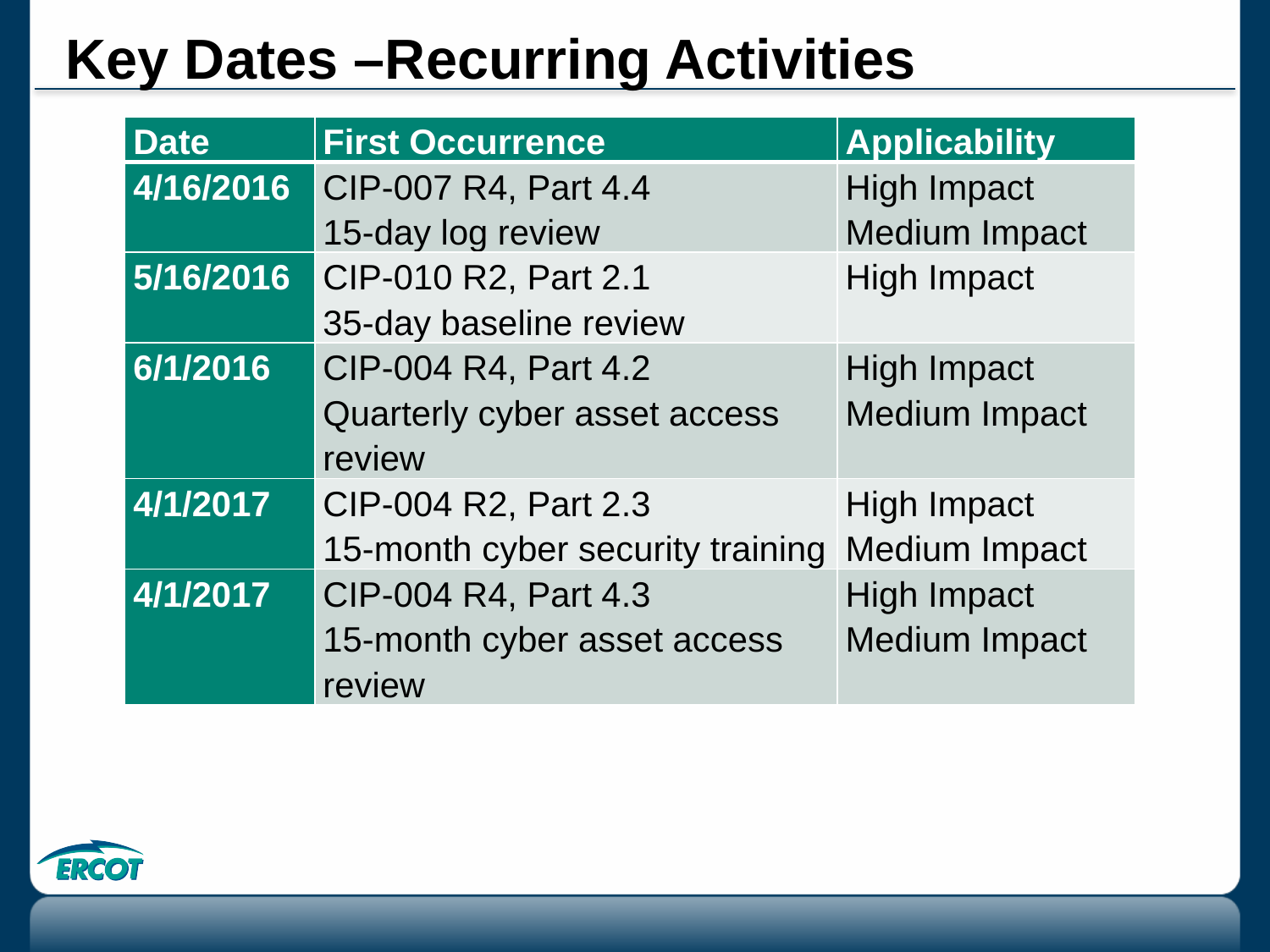

# Key Dates –Recurring Activities
| Date | First Occurrence | Applicability |
| --- | --- | --- |
| 4/16/2016 | CIP-007 R4, Part 4.4 15-day log review | High Impact Medium Impact |
| 5/16/2016 | CIP-010 R2, Part 2.1 35-day baseline review | High Impact |
| 6/1/2016 | CIP-004 R4, Part 4.2 Quarterly cyber asset access review | High Impact Medium Impact |
| 4/1/2017 | CIP-004 R2, Part 2.3 15-month cyber security training | High Impact Medium Impact |
| 4/1/2017 | CIP-004 R4, Part 4.3 15-month cyber asset access review | High Impact Medium Impact |